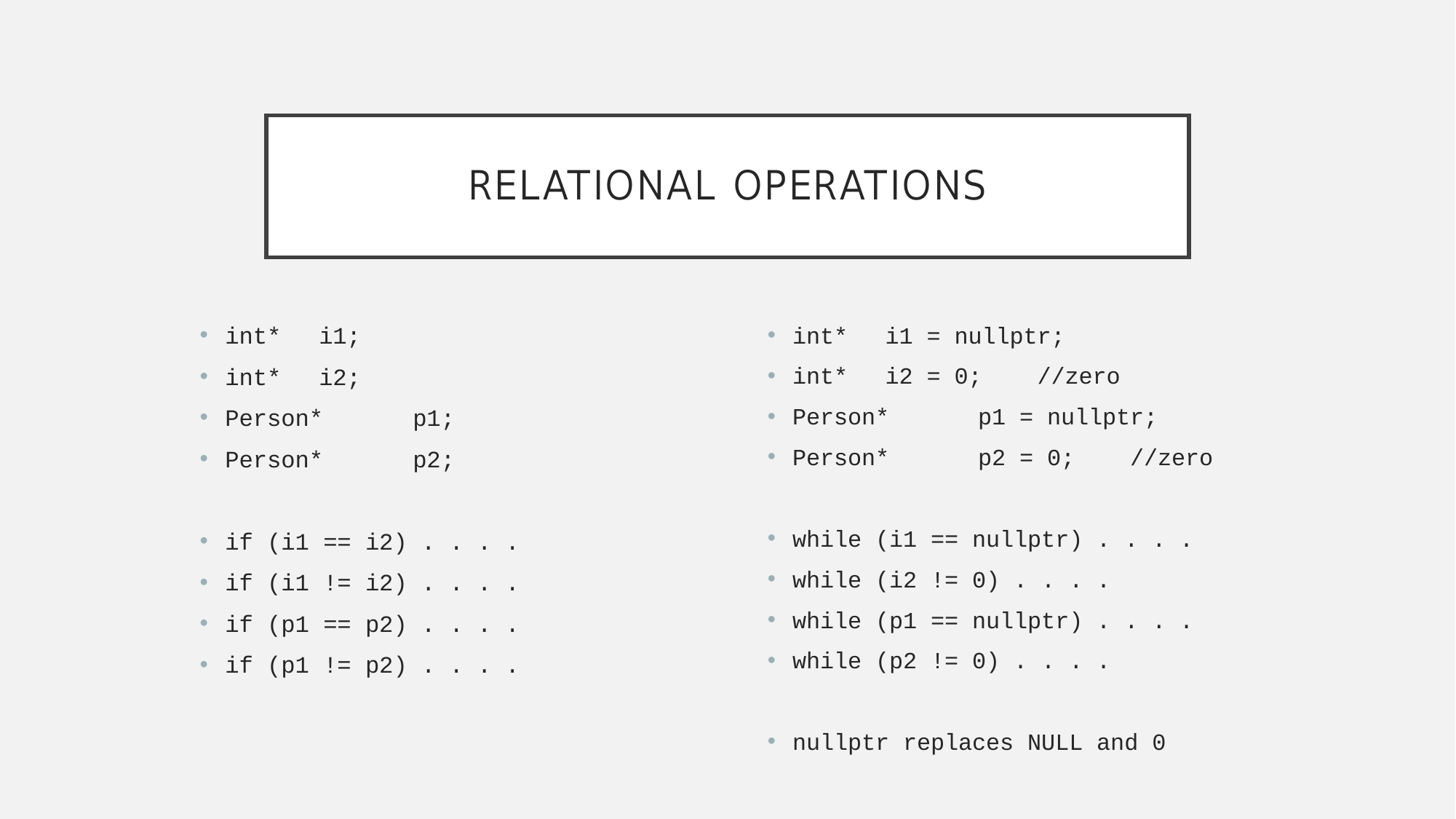

# Relational Operations
int*		i1 = nullptr;
int*		i2 = 0;    //zero
Person*	p1 = nullptr;
Person*	p2 = 0;    //zero

while (i1 == nullptr) . . . .
while (i2 != 0) . . . .
while (p1 == nullptr) . . . .
while (p2 != 0) . . . .

nullptr replaces NULL and 0
int*		i1;
int*		i2;
Person*	p1;
Person*	p2;

if (i1 == i2) . . . .
if (i1 != i2) . . . .
if (p1 == p2) . . . .
if (p1 != p2) . . . .